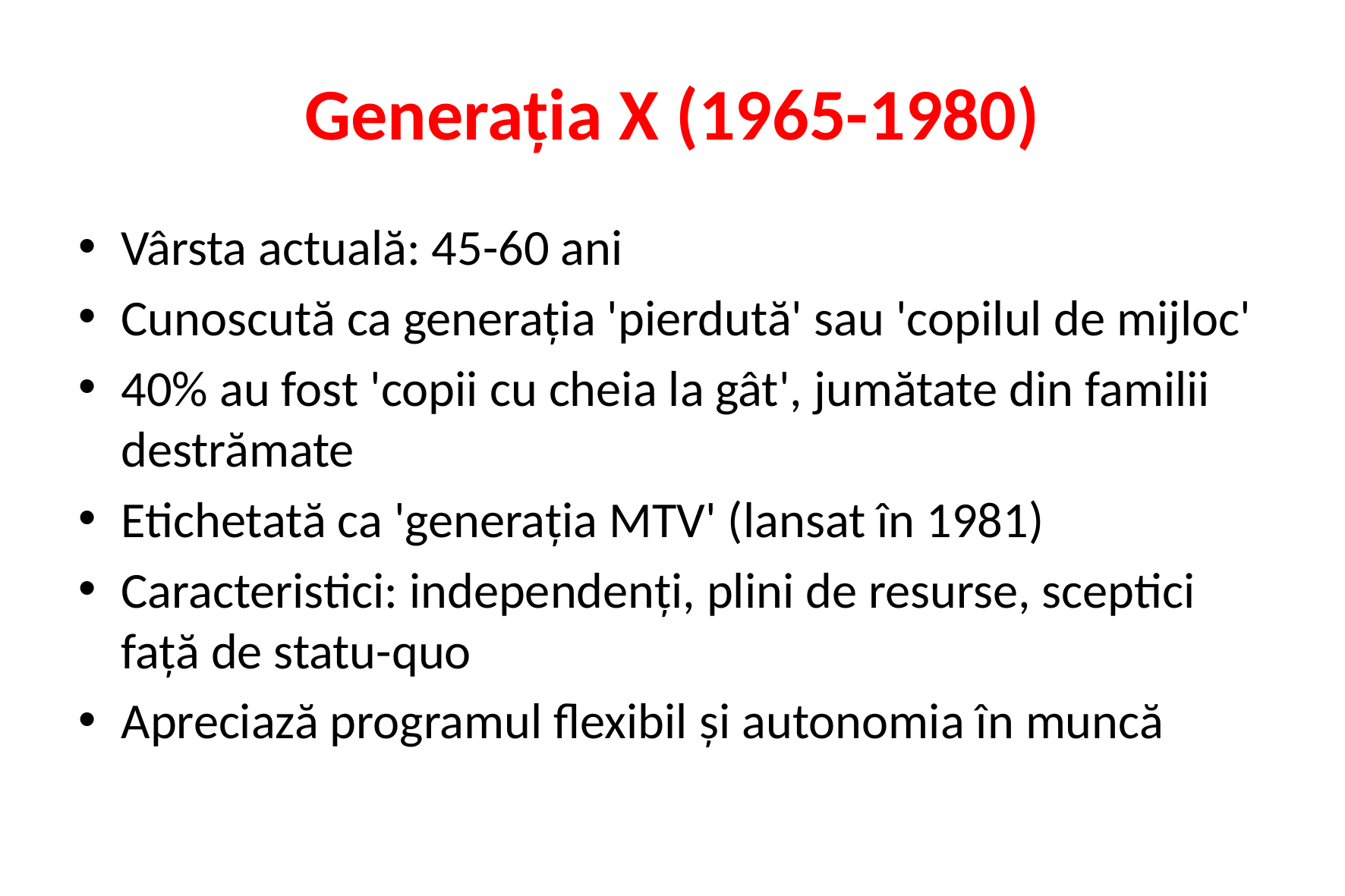

# Generația X (1965-1980)
Vârsta actuală: 45-60 ani
Cunoscută ca generația 'pierdută' sau 'copilul de mijloc'
40% au fost 'copii cu cheia la gât', jumătate din familii destrămate
Etichetată ca 'generația MTV' (lansat în 1981)
Caracteristici: independenți, plini de resurse, sceptici față de statu-quo
Apreciază programul flexibil și autonomia în muncă